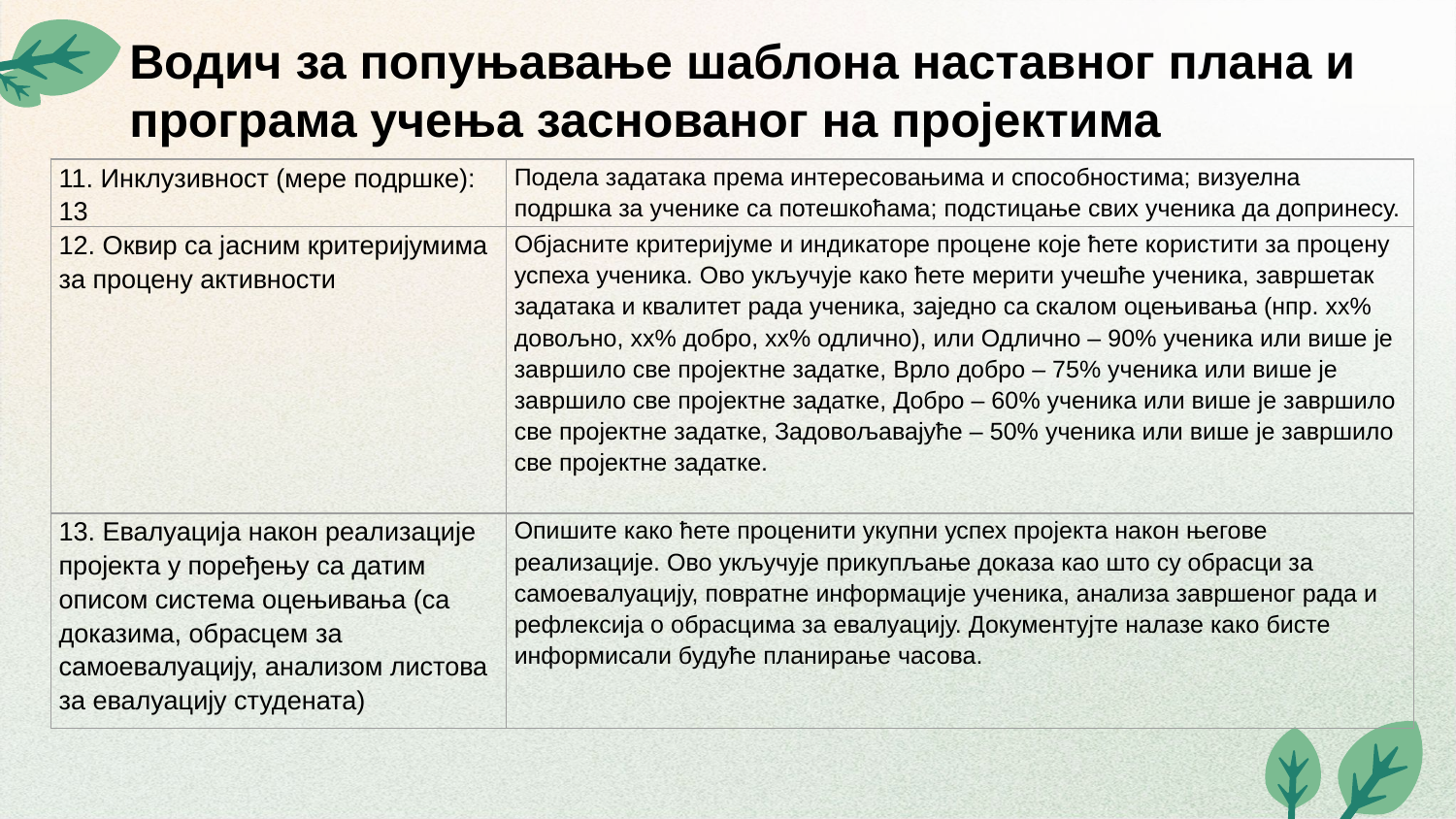

# Водич за попуњавање шаблона наставног плана и програма учења заснованог на пројектима
| 11. Инклузивност (мере подршке): 13 | Подела задатака према интересовањима и способностима; визуелна подршка за ученике са потешкоћама; подстицање свих ученика да допринесу. |
| --- | --- |
| 12. Оквир са јасним критеријумима за процену активности | Објасните критеријуме и индикаторе процене које ћете користити за процену успеха ученика. Ово укључује како ћете мерити учешће ученика, завршетак задатака и квалитет рада ученика, заједно са скалом оцењивања (нпр. xx% довољно, xx% добро, xx% одлично), или Одлично – 90% ученика или више је завршило све пројектне задатке, Врло добро – 75% ученика или више је завршило све пројектне задатке, Добро – 60% ученика или више је завршило све пројектне задатке, Задовољавајуће – 50% ученика или више је завршило све пројектне задатке. |
| 13. Евалуација након реализације пројекта у поређењу са датим описом система оцењивања (са доказима, обрасцем за самоевалуацију, анализом листова за евалуацију студената) | Опишите како ћете проценити укупни успех пројекта након његове реализације. Ово укључује прикупљање доказа као што су обрасци за самоевалуацију, повратне информације ученика, анализа завршеног рада и рефлексија о обрасцима за евалуацију. Документујте налазе како бисте информисали будуће планирање часова. |